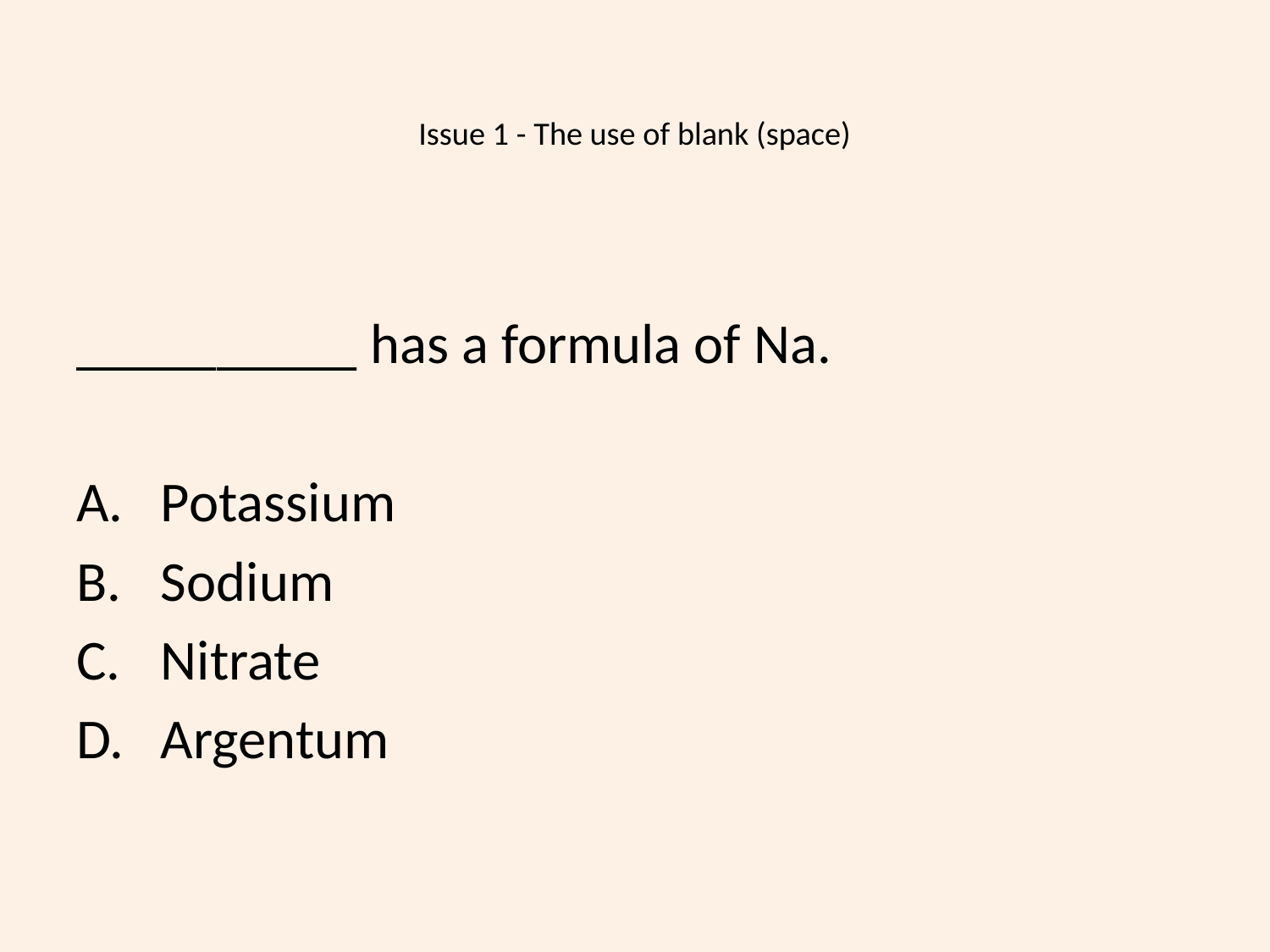

# Issue 1 - The use of blank (space)

__________ has a formula of Na.

Potassium
Sodium
Nitrate
Argentum